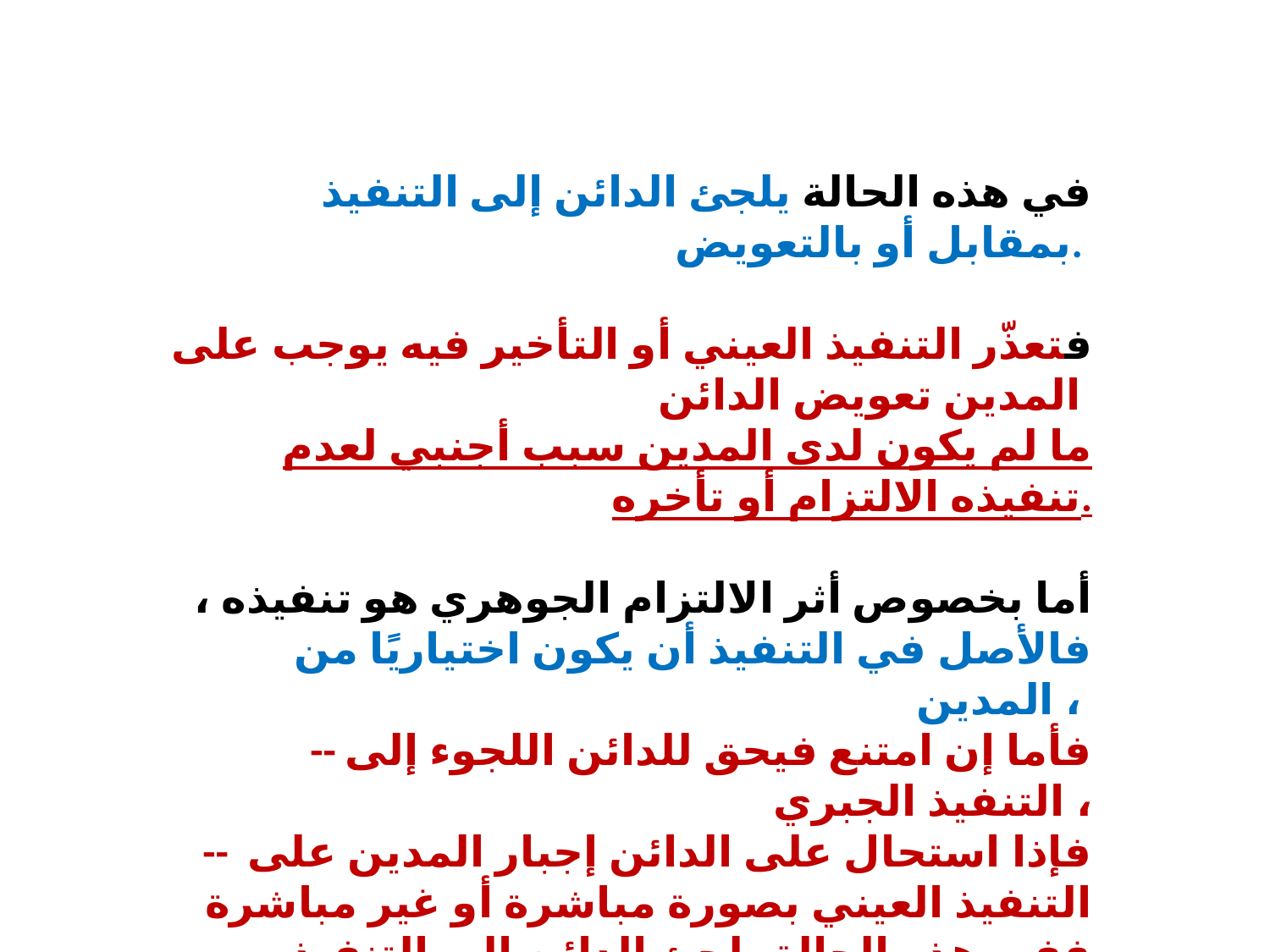

في هذه الحالة يلجئ الدائن إلى التنفيذ بمقابل أو بالتعويض.

فتعذّر التنفيذ العيني أو التأخير فيه يوجب على المدين تعويض الدائن
ما لم يكون لدى المدين سبب أجنبي لعدم تنفيذه الالتزام أو تأخره.

أما بخصوص أثر الالتزام الجوهري هو تنفيذه ، فالأصل في التنفيذ أن يكون اختياريًا من المدين ،
-- فأما إن امتنع فيحق للدائن اللجوء إلى التنفيذ الجبري ،
--  فإذا استحال على الدائن إجبار المدين على التنفيذ العيني بصورة مباشرة أو غير مباشرة
-- ففي هذه الحالة يلجئ الدائن إلى التنفيذ بمقابل أو بالتعويض ونذكرها بالتفصيل الآتي